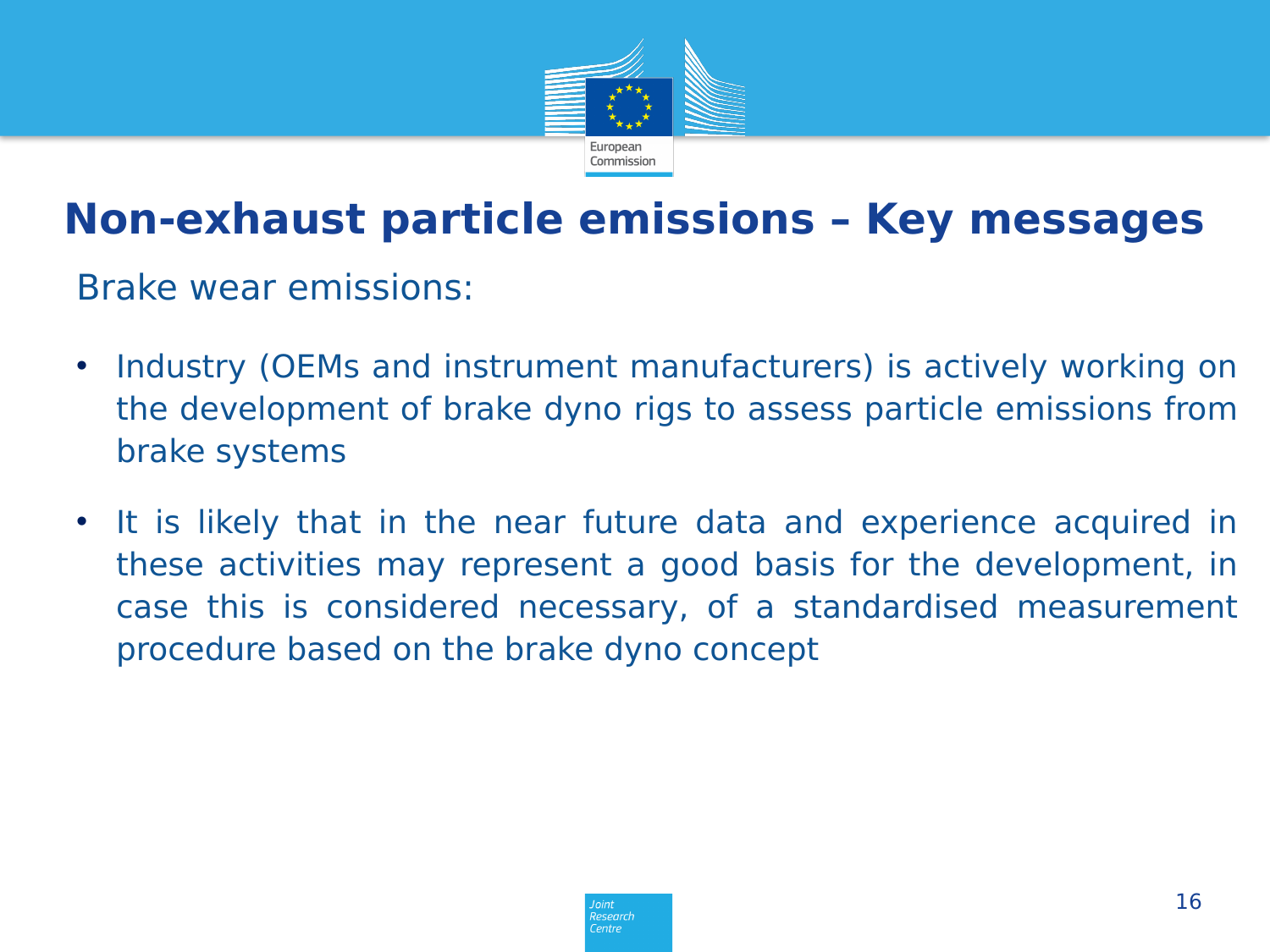

Non-exhaust particle emissions – Key messages
Brake wear emissions:
Industry (OEMs and instrument manufacturers) is actively working on the development of brake dyno rigs to assess particle emissions from brake systems
It is likely that in the near future data and experience acquired in these activities may represent a good basis for the development, in case this is considered necessary, of a standardised measurement procedure based on the brake dyno concept